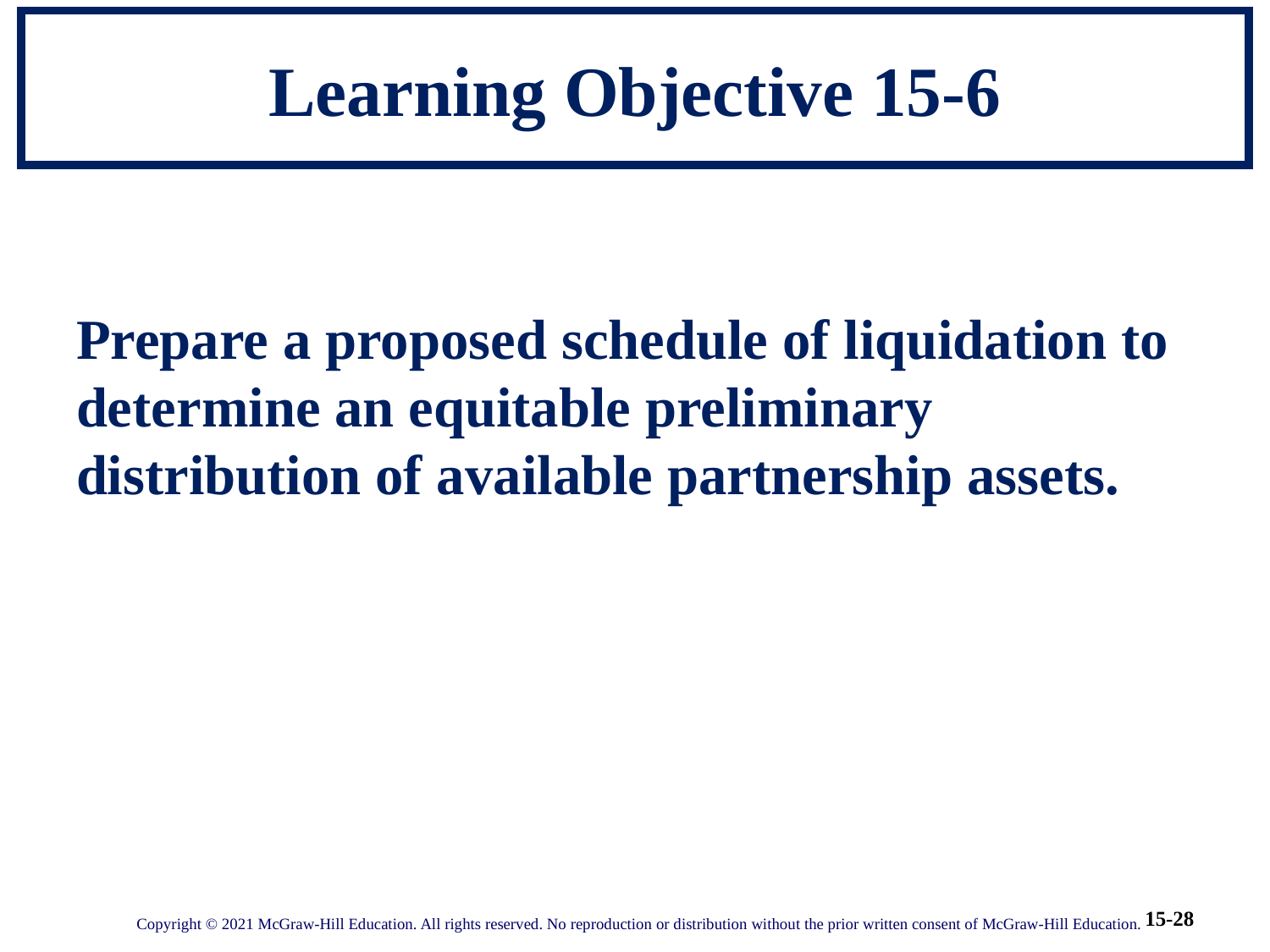

# Learning Objective 15-6
Prepare a proposed schedule of liquidation to determine an equitable preliminary distribution of available partnership assets.
Copyright © 2021 McGraw-Hill Education. All rights reserved. No reproduction or distribution without the prior written consent of McGraw-Hill Education.